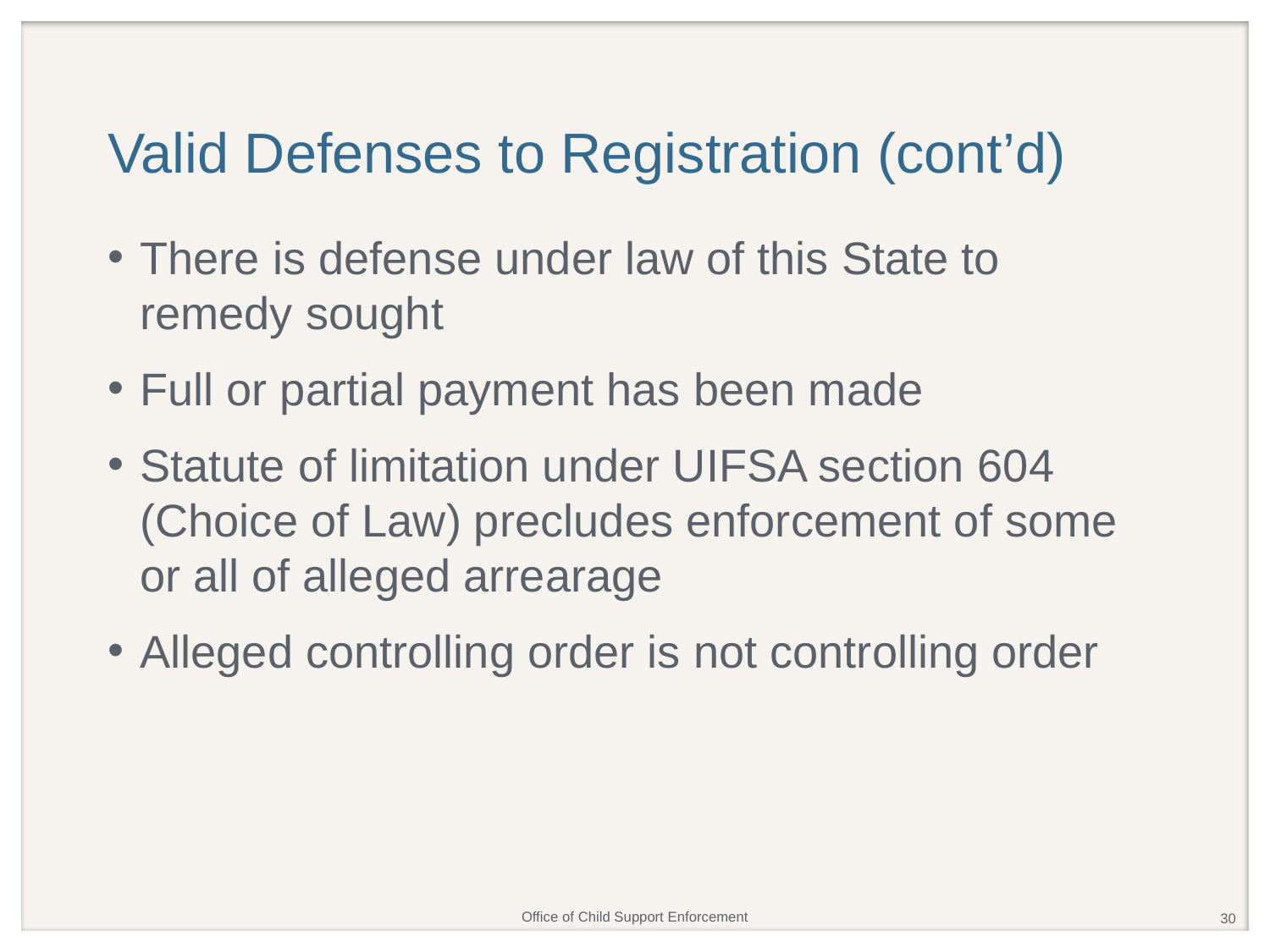

# Valid Defenses to Registration (cont’d)
There is defense under law of this State to remedy sought
Full or partial payment has been made
Statute of limitation under UIFSA section 604 (Choice of Law) precludes enforcement of some or all of alleged arrearage
Alleged controlling order is not controlling order

30